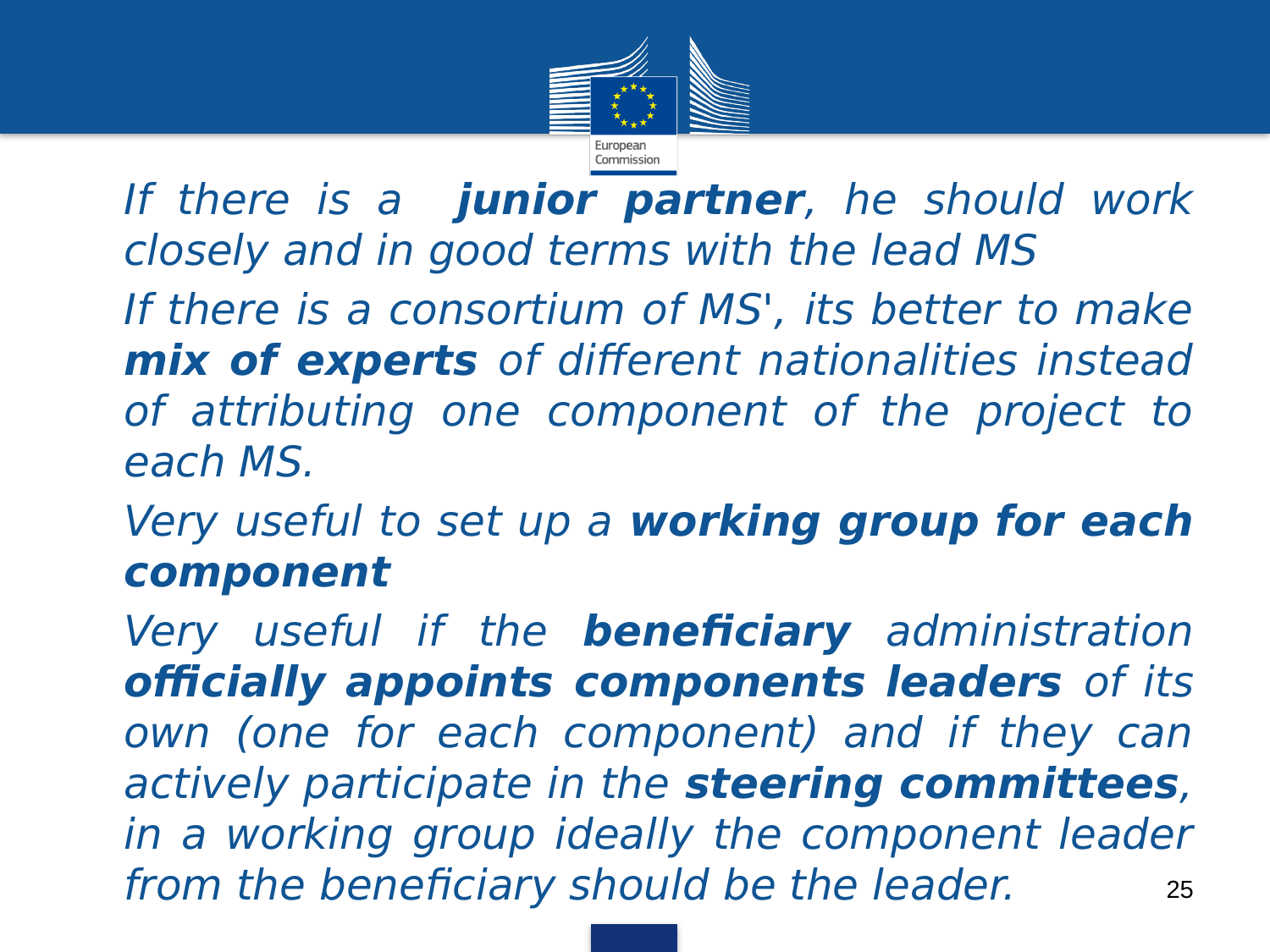

If there is a  junior partner, he should work closely and in good terms with the lead MS
If there is a consortium of MS', its better to make mix of experts of different nationalities instead of attributing one component of the project to each MS.
Very useful to set up a working group for each component
Very useful if the beneficiary administration officially appoints components leaders of its own (one for each component) and if they can actively participate in the steering committees, in a working group ideally the component leader from the beneficiary should be the leader.

25